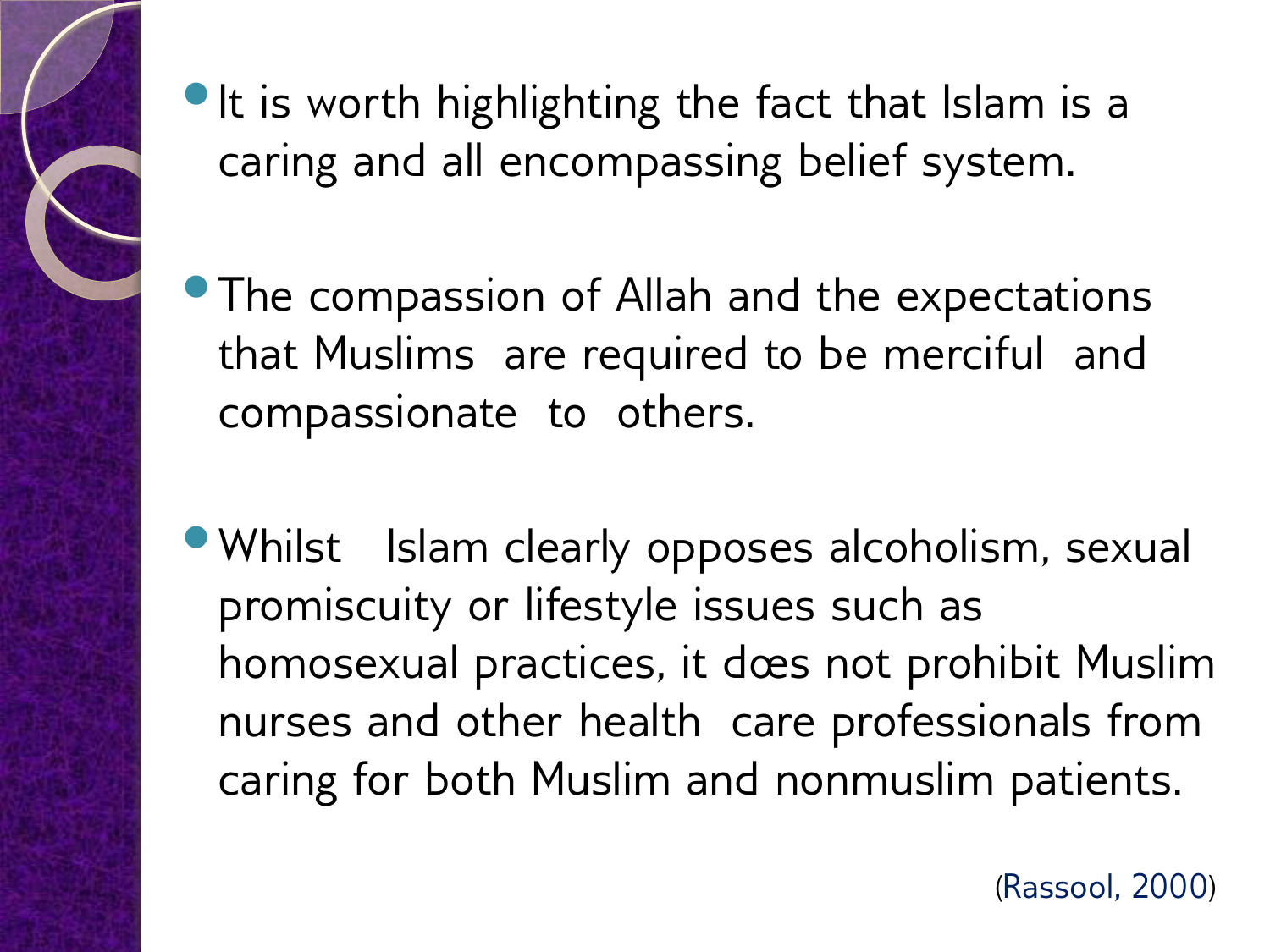

It is worth highlighting the fact that Islam is a caring and all encompassing belief system.

The compassion of Allah and the expectations that Muslims  are required to be merciful  and  compassionate  to  others.

Whilst   Islam clearly opposes alcoholism, sexual promiscuity or lifestyle issues such as homosexual practices, it does not prohibit Muslim nurses and other health  care professionals from caring for both Muslim and nonmuslim patients.
(Rassool, 2000)